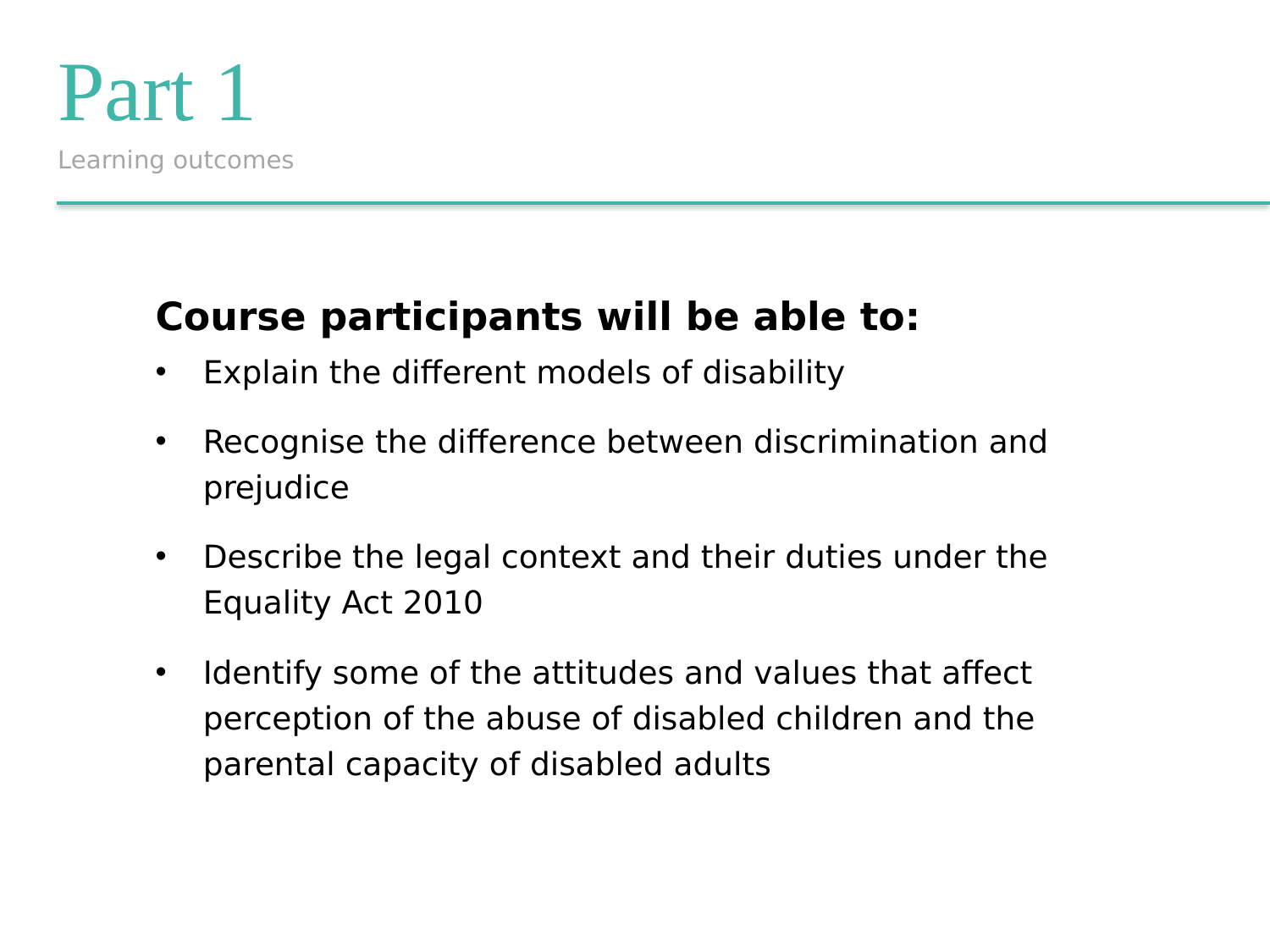

Part 1
Learning outcomes
Course participants will be able to:
Explain the different models of disability
Recognise the difference between discrimination and
prejudice
Describe the legal context and their duties under the Equality Act 2010
Identify some of the attitudes and values that affect perception of the abuse of disabled children and the parental capacity of disabled adults